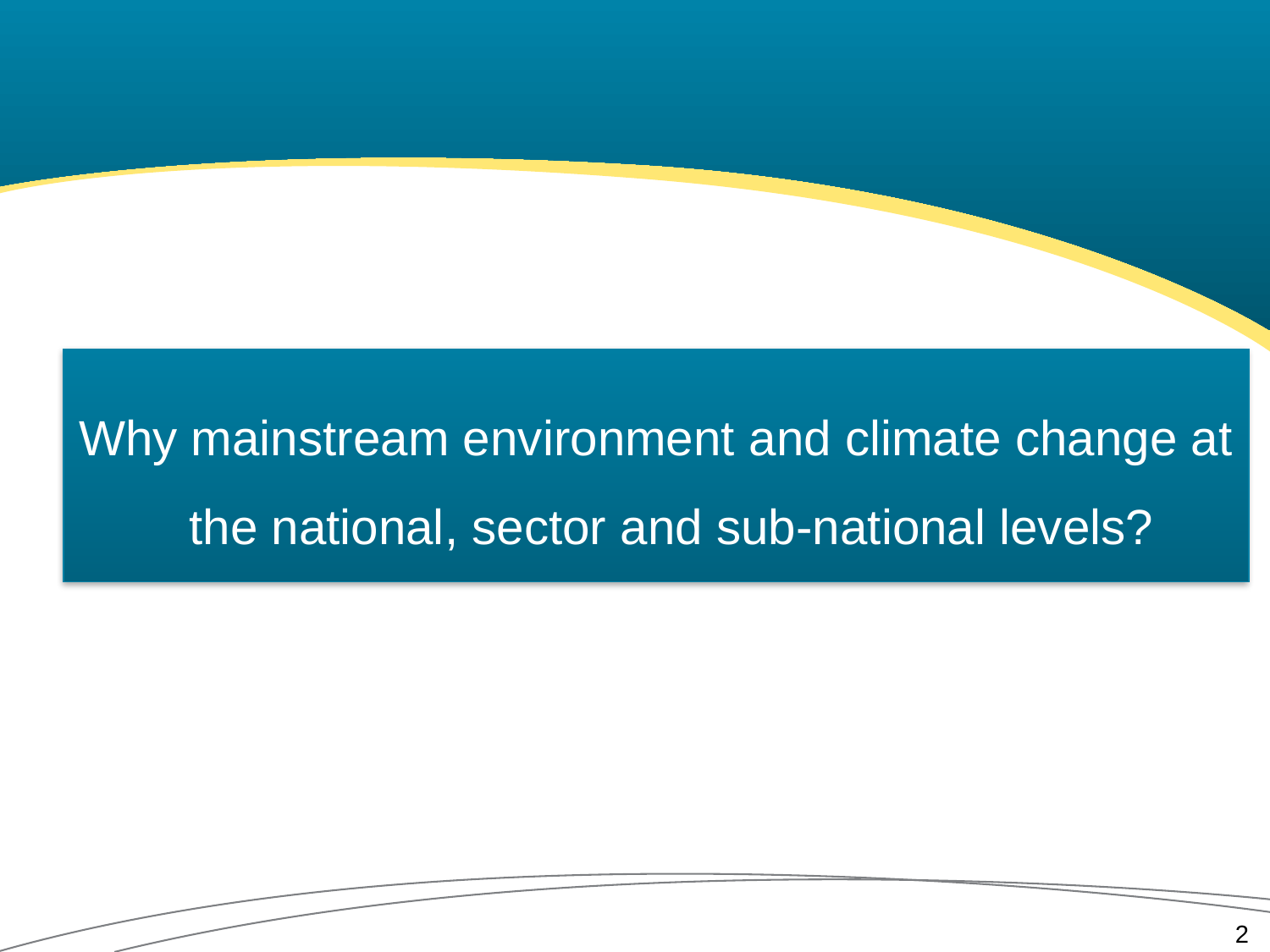

Why mainstream environment and climate change at the national, sector and sub-national levels?
2